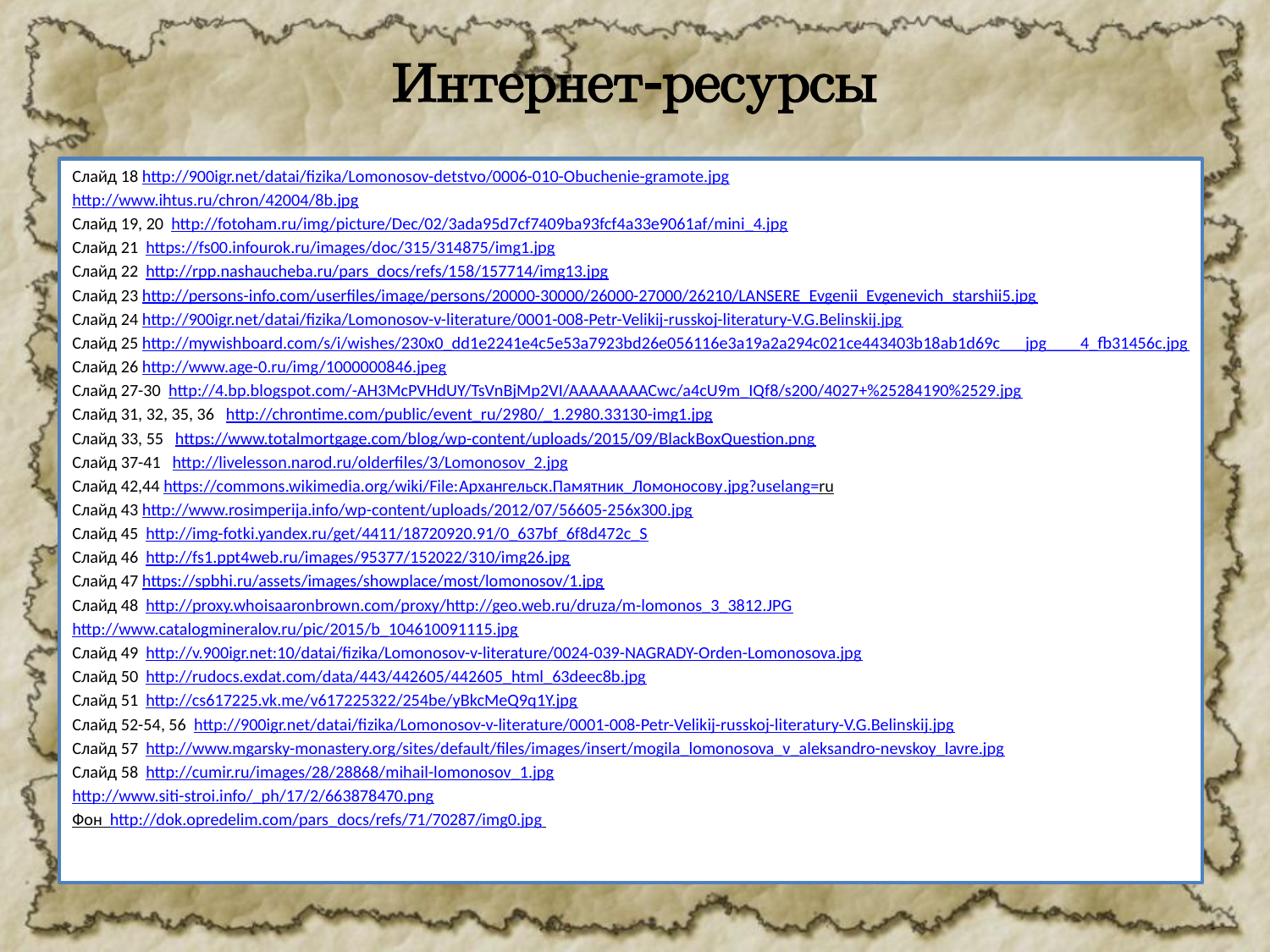

# Интернет-ресурсы
Слайд 18 http://900igr.net/datai/fizika/Lomonosov-detstvo/0006-010-Obuchenie-gramote.jpg
http://www.ihtus.ru/chron/42004/8b.jpg
Слайд 19, 20  http://fotoham.ru/img/picture/Dec/02/3ada95d7cf7409ba93fcf4a33e9061af/mini_4.jpg
Слайд 21  https://fs00.infourok.ru/images/doc/315/314875/img1.jpg
Слайд 22  http://rpp.nashaucheba.ru/pars_docs/refs/158/157714/img13.jpg
Слайд 23 http://persons-info.com/userfiles/image/persons/20000-30000/26000-27000/26210/LANSERE_Evgenii_Evgenevich_starshii5.jpg
Слайд 24 http://900igr.net/datai/fizika/Lomonosov-v-literature/0001-008-Petr-Velikij-russkoj-literatury-V.G.Belinskij.jpg
Слайд 25 http://mywishboard.com/s/i/wishes/230x0_dd1e2241e4c5e53a7923bd26e056116e3a19a2a294c021ce443403b18ab1d69c___jpg____4_fb31456c.jpg
Слайд 26 http://www.age-0.ru/img/1000000846.jpeg
Слайд 27-30  http://4.bp.blogspot.com/-AH3McPVHdUY/TsVnBjMp2VI/AAAAAAAACwc/a4cU9m_IQf8/s200/4027+%25284190%2529.jpg
Слайд 31, 32, 35, 36   http://chrontime.com/public/event_ru/2980/_1.2980.33130-img1.jpg
Слайд 33, 55   https://www.totalmortgage.com/blog/wp-content/uploads/2015/09/BlackBoxQuestion.png
Слайд 37-41   http://livelesson.narod.ru/olderfiles/3/Lomonosov_2.jpg
Слайд 42,44 https://commons.wikimedia.org/wiki/File:Архангельск.Памятник_Ломоносову.jpg?uselang=ru
Слайд 43 http://www.rosimperija.info/wp-content/uploads/2012/07/56605-256x300.jpg
Слайд 45  http://img-fotki.yandex.ru/get/4411/18720920.91/0_637bf_6f8d472c_S
Слайд 46  http://fs1.ppt4web.ru/images/95377/152022/310/img26.jpg
Слайд 47 https://spbhi.ru/assets/images/showplace/most/lomonosov/1.jpg
Слайд 48  http://proxy.whoisaaronbrown.com/proxy/http://geo.web.ru/druza/m-lomonos_3_3812.JPG
http://www.catalogmineralov.ru/pic/2015/b_104610091115.jpg
Слайд 49  http://v.900igr.net:10/datai/fizika/Lomonosov-v-literature/0024-039-NAGRADY-Orden-Lomonosova.jpg
Слайд 50  http://rudocs.exdat.com/data/443/442605/442605_html_63deec8b.jpg
Слайд 51  http://cs617225.vk.me/v617225322/254be/yBkcMeQ9q1Y.jpg
Слайд 52-54, 56  http://900igr.net/datai/fizika/Lomonosov-v-literature/0001-008-Petr-Velikij-russkoj-literatury-V.G.Belinskij.jpg
Слайд 57  http://www.mgarsky-monastery.org/sites/default/files/images/insert/mogila_lomonosova_v_aleksandro-nevskoy_lavre.jpg
Слайд 58  http://cumir.ru/images/28/28868/mihail-lomonosov_1.jpg
http://www.siti-stroi.info/_ph/17/2/663878470.png
Фон  http://dok.opredelim.com/pars_docs/refs/71/70287/img0.jpg